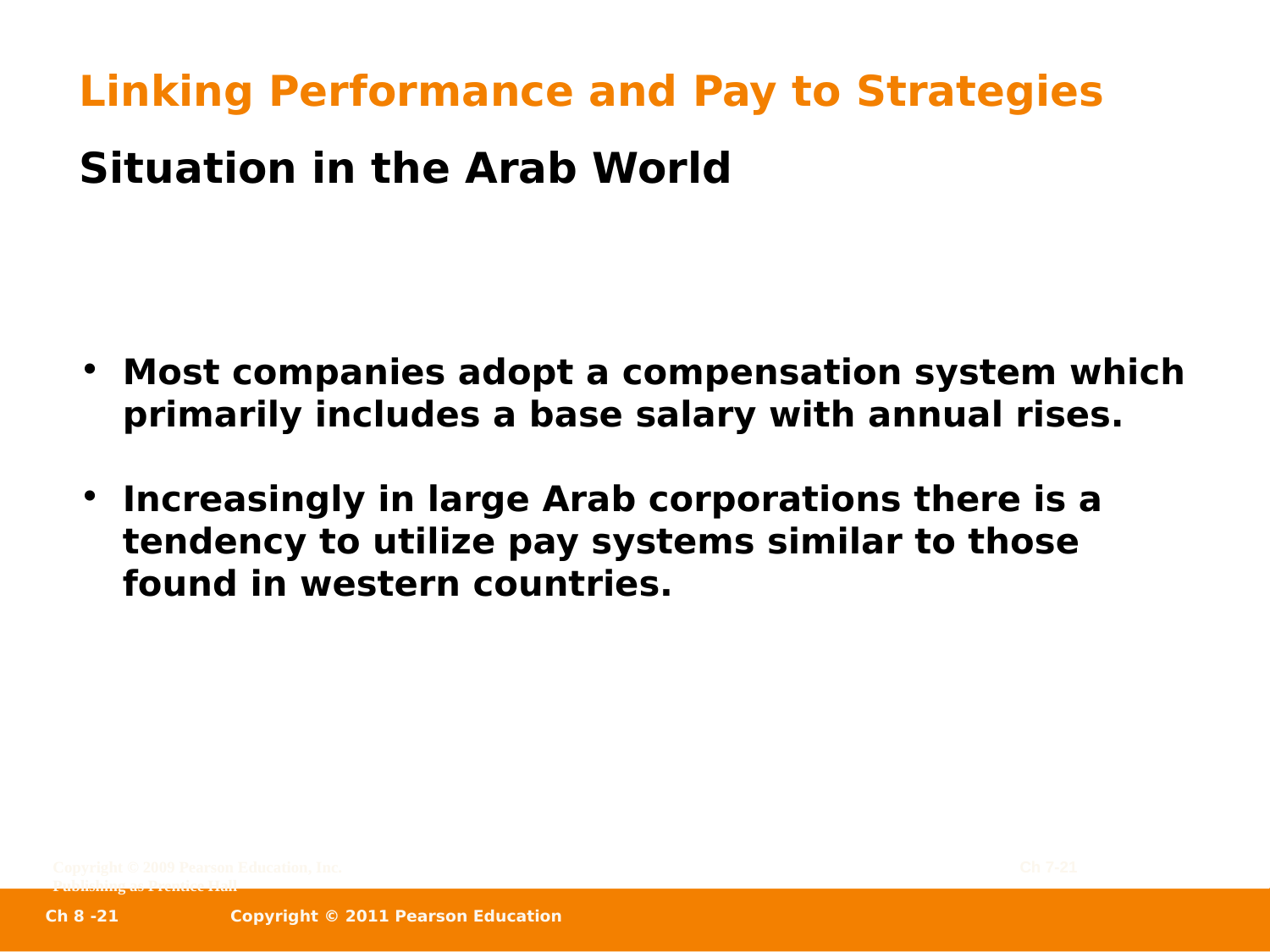

Linking Performance and Pay to Strategies
Situation in the Arab World

Most companies adopt a compensation system which primarily includes a base salary with annual rises.

Increasingly in large Arab corporations there is a tendency to utilize pay systems similar to those found in western countries.
Ch 7-21
Ch 8 -21
Copyright © 2011 Pearson Education